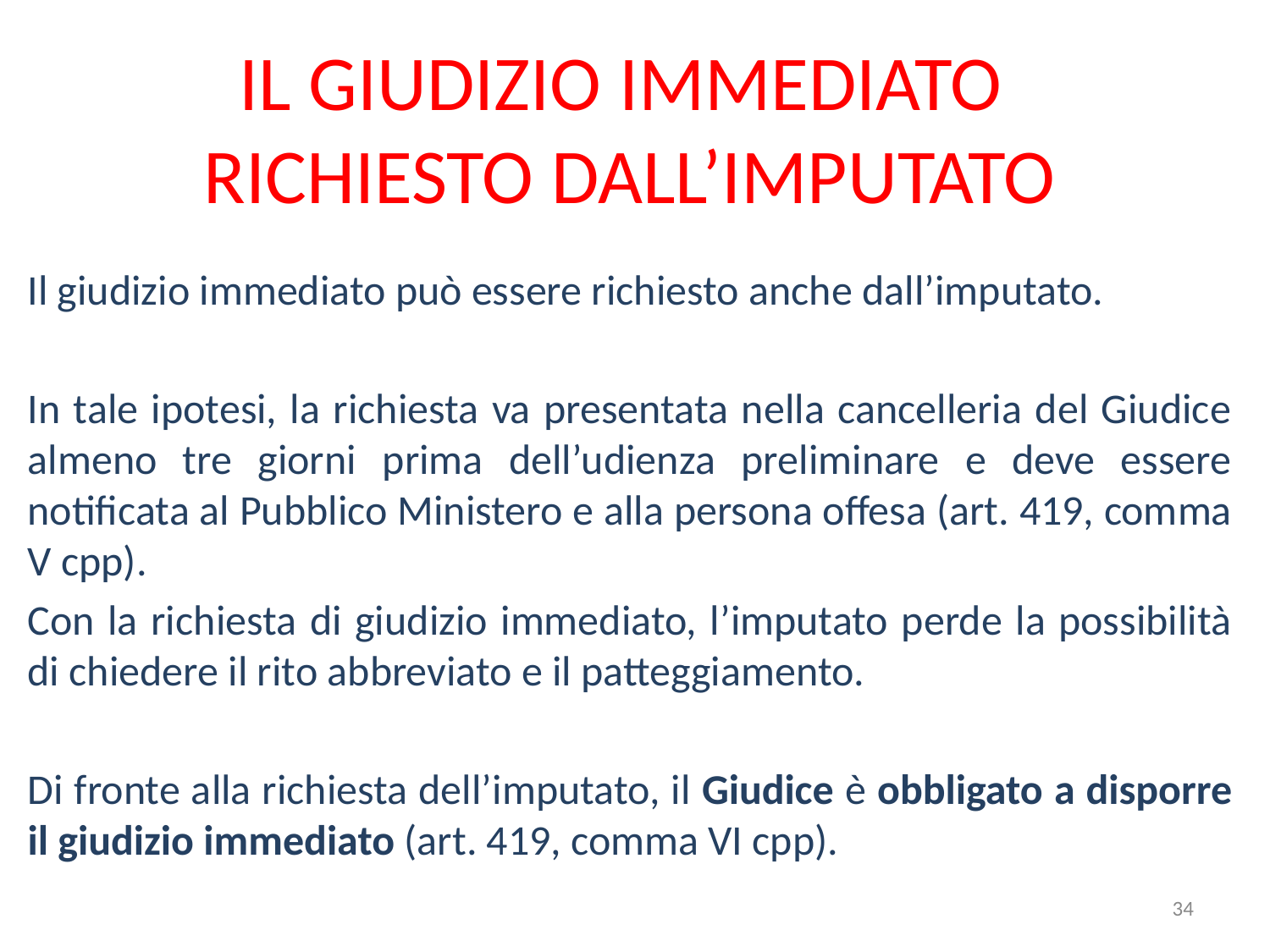

# IL GIUDIZIO IMMEDIATO RICHIESTO DALL’IMPUTATO
Il giudizio immediato può essere richiesto anche dall’imputato.

In tale ipotesi, la richiesta va presentata nella cancelleria del Giudice almeno tre giorni prima dell’udienza preliminare e deve essere notificata al Pubblico Ministero e alla persona offesa (art. 419, comma V cpp).
Con la richiesta di giudizio immediato, l’imputato perde la possibilità di chiedere il rito abbreviato e il patteggiamento.

Di fronte alla richiesta dell’imputato, il Giudice è obbligato a disporre il giudizio immediato (art. 419, comma VI cpp).
34